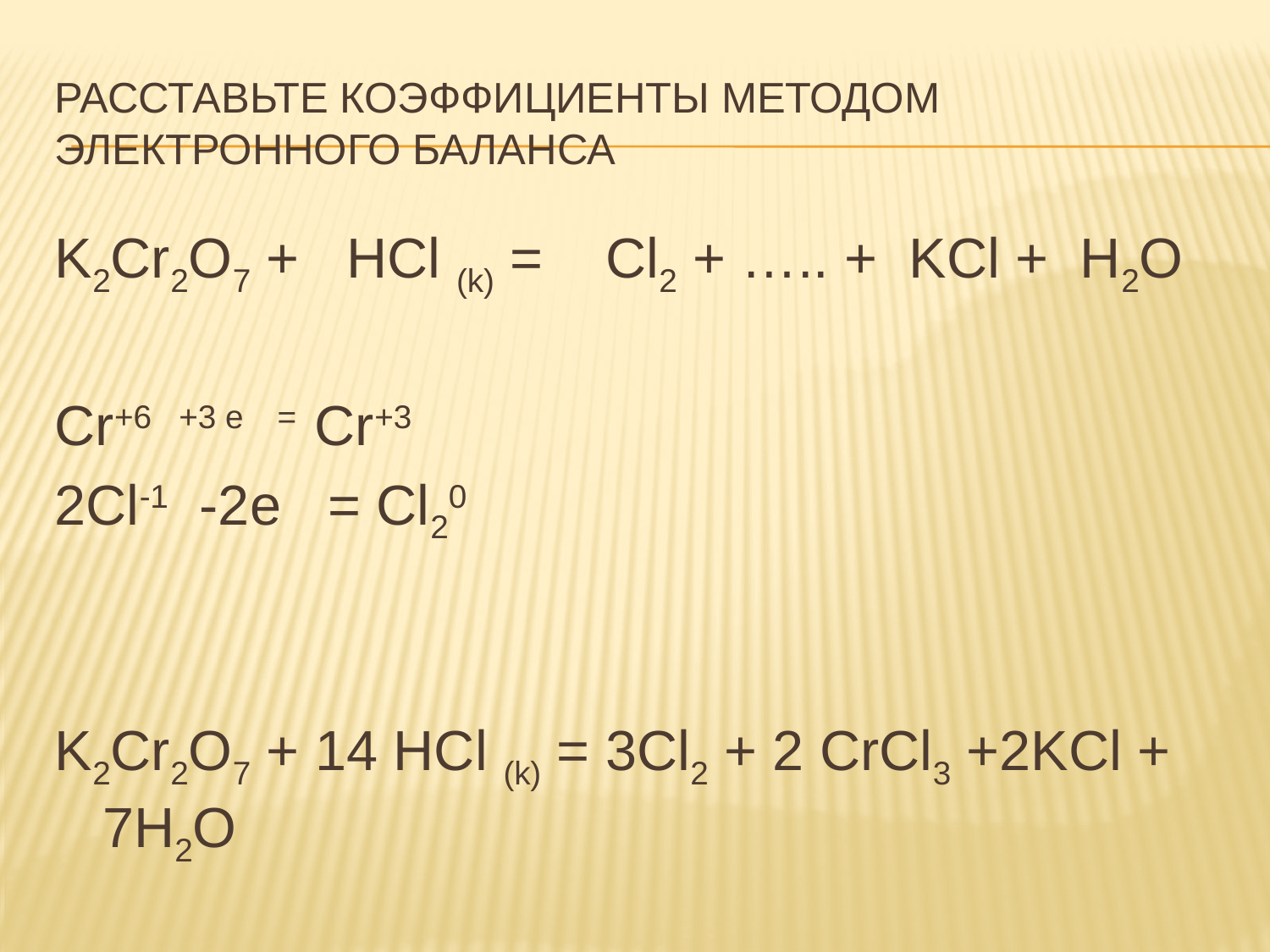

# Расставьте коэффициенты методом электронного баланса
K2Cr2O7 +   HCl (k) =    Cl2 + ….. +  KCl +  H2O

Cr+6   +3 e   =  Cr+3
2Cl-1  -2e   = Cl20

K2Cr2O7 + 14 HCl (k) = 3Cl2 + 2 CrCl3 +2KCl + 7H2O